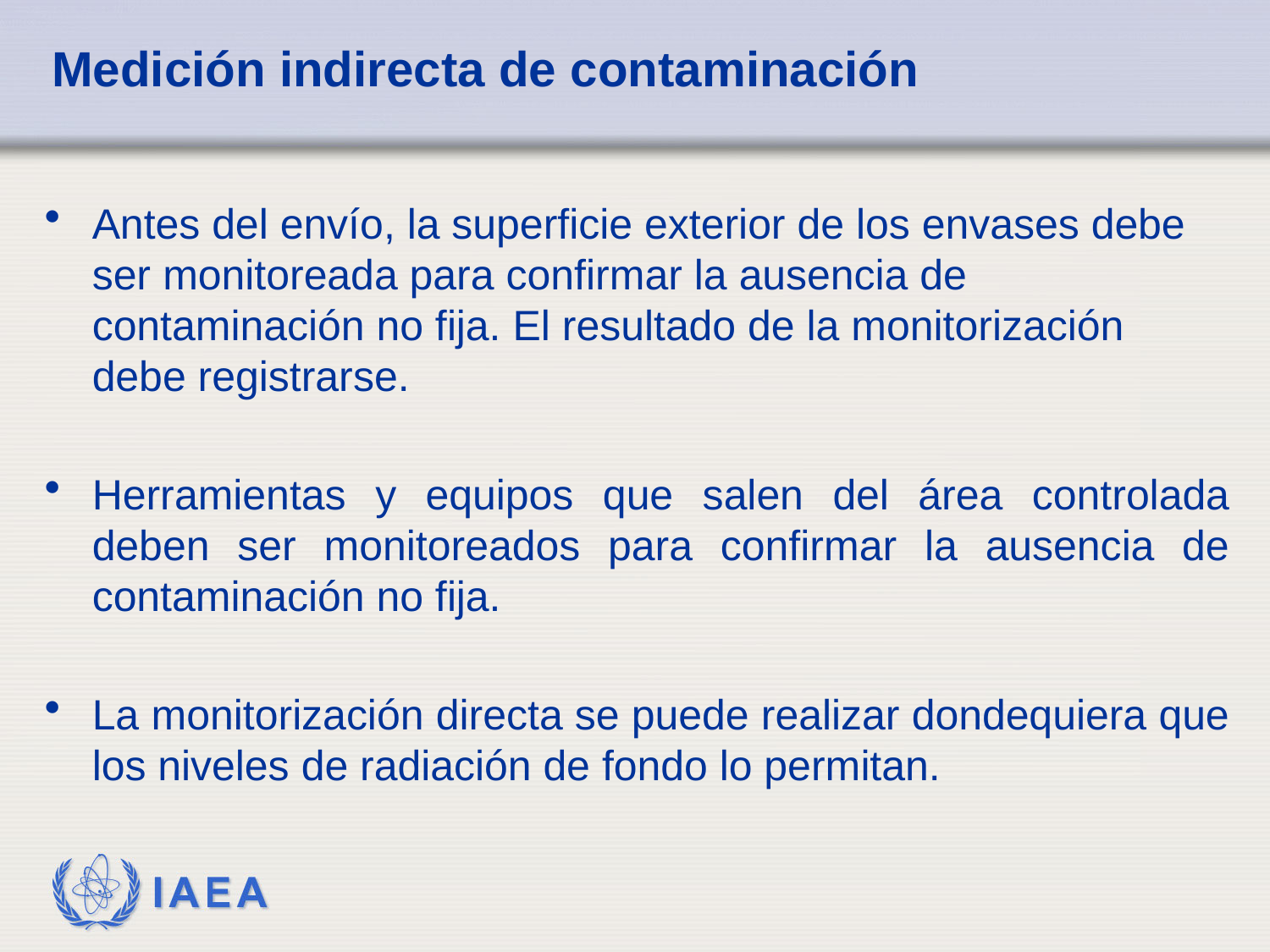

# Medición indirecta de contaminación
Antes del envío, la superficie exterior de los envases debe ser monitoreada para confirmar la ausencia de contaminación no fija. El resultado de la monitorización debe registrarse.

Herramientas y equipos que salen del área controlada deben ser monitoreados para confirmar la ausencia de contaminación no fija.

La monitorización directa se puede realizar dondequiera que los niveles de radiación de fondo lo permitan.